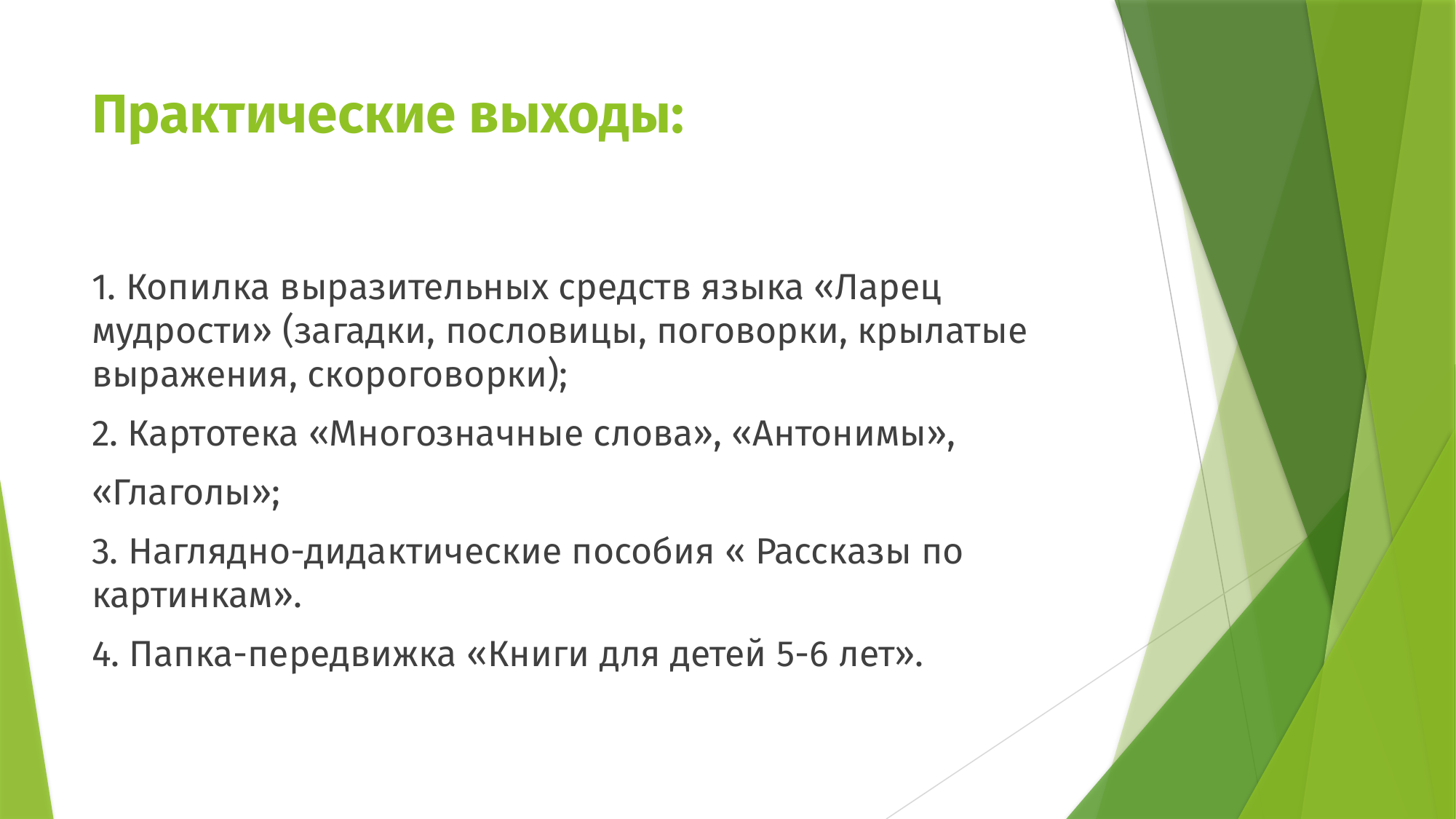

# Практические выходы:
1. Копилка выразительных средств языка «Ларец мудрости» (загадки, пословицы, поговорки, крылатые выражения, скороговорки);
2. Картотека «Многозначные слова», «Антонимы»,
«Глаголы»;
3. Наглядно-дидактические пособия « Рассказы по картинкам».
4. Папка-передвижка «Книги для детей 5-6 лет».